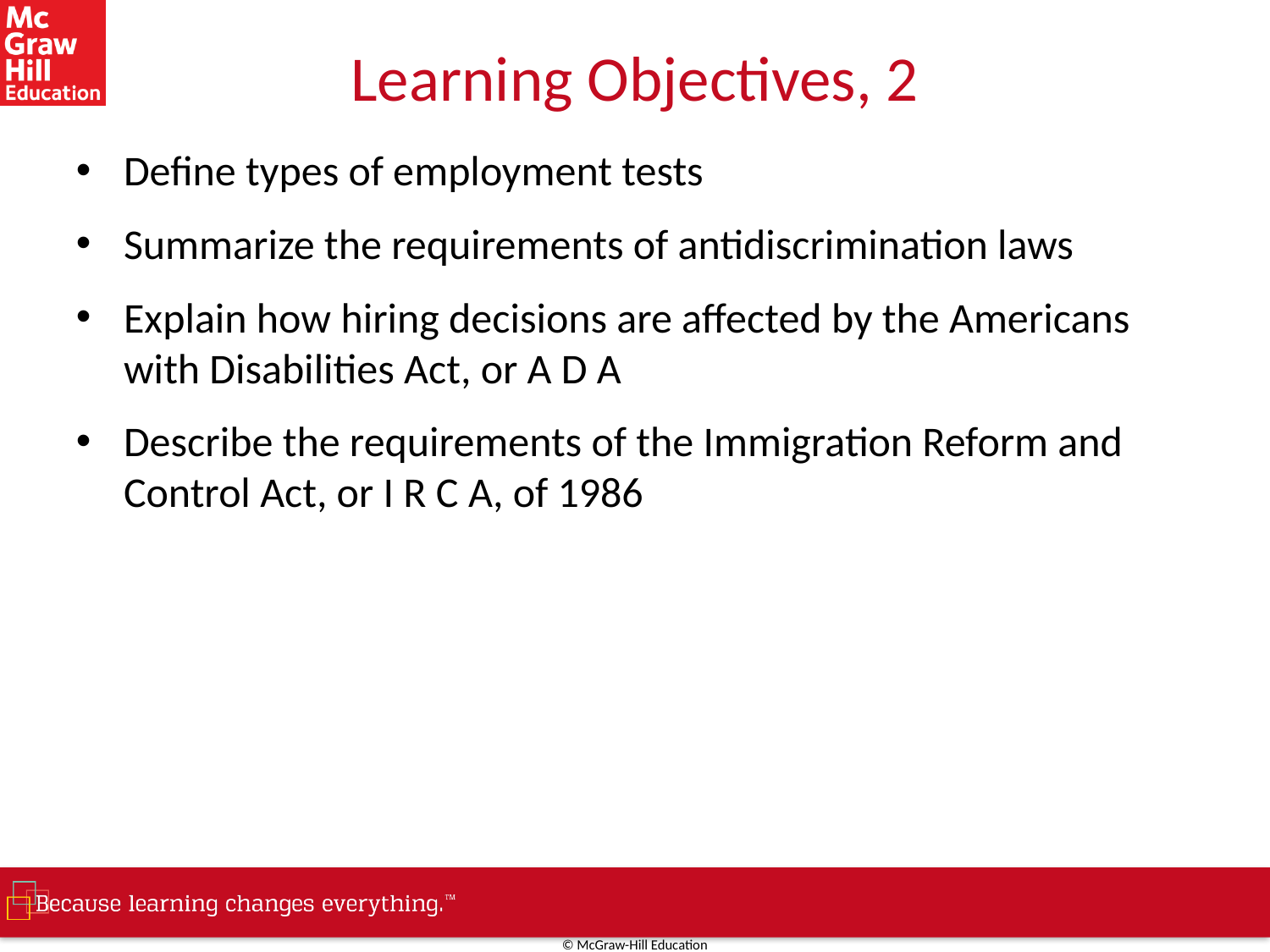

# Learning Objectives, 2
Define types of employment tests
Summarize the requirements of antidiscrimination laws
Explain how hiring decisions are affected by the Americans with Disabilities Act, or A D A
Describe the requirements of the Immigration Reform and Control Act, or I R C A, of 1986